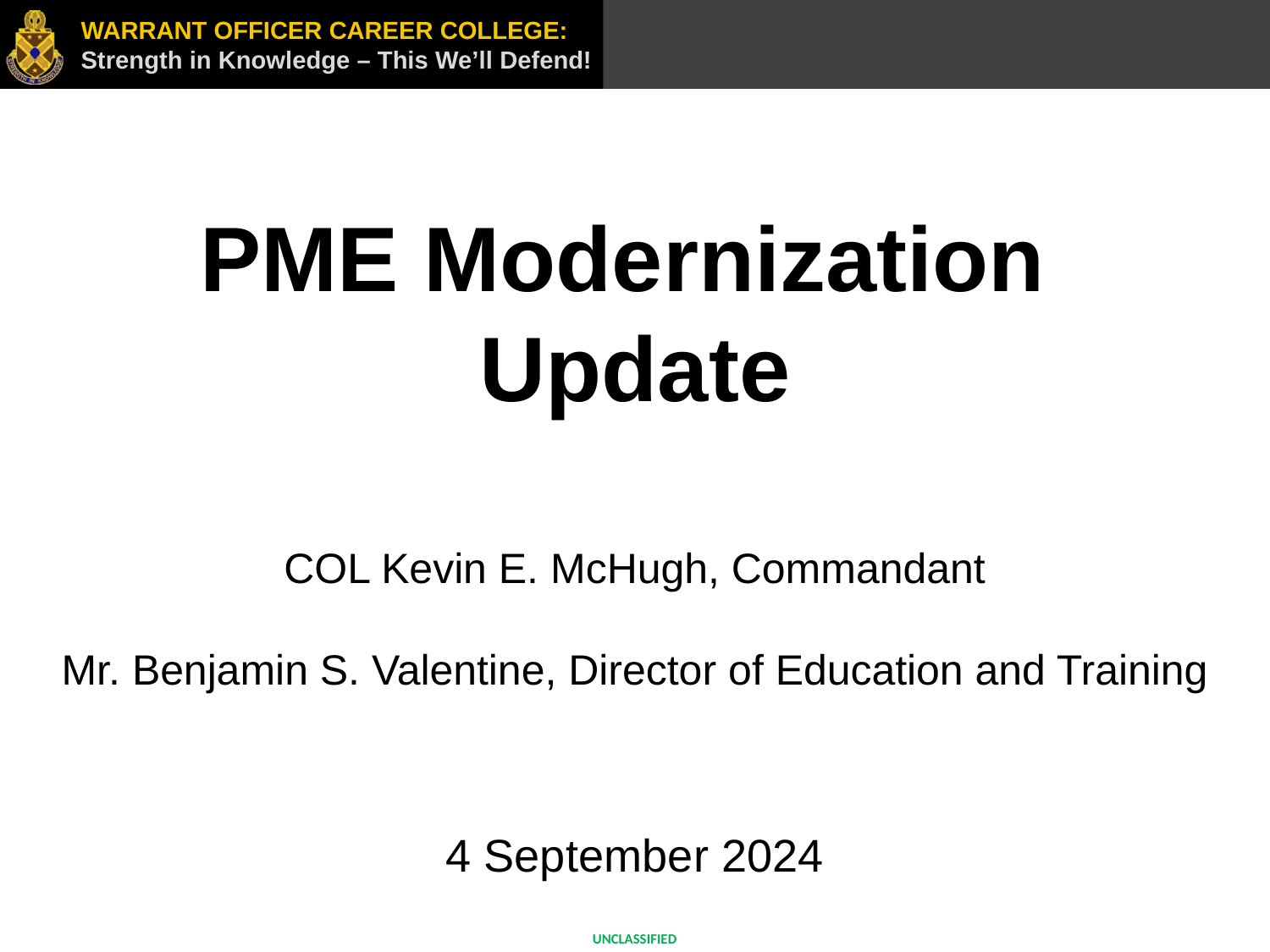

PME Modernization
Update
COL Kevin E. McHugh, Commandant

Mr. Benjamin S. Valentine, Director of Education and Training
4 September 2024